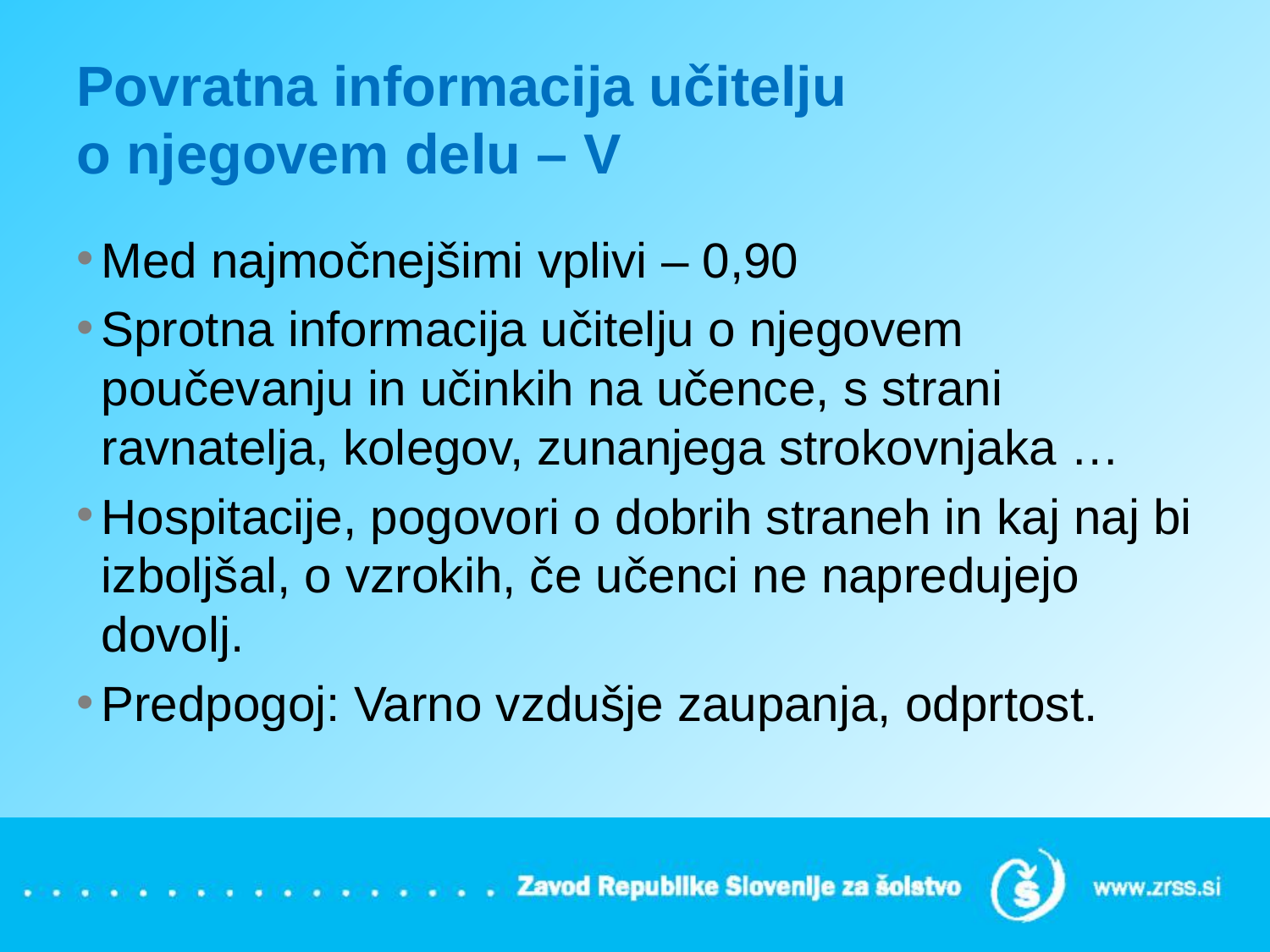

# Povratna informacija učitelju o njegovem delu – V
Med najmočnejšimi vplivi – 0,90
Sprotna informacija učitelju o njegovem poučevanju in učinkih na učence, s strani ravnatelja, kolegov, zunanjega strokovnjaka …
Hospitacije, pogovori o dobrih straneh in kaj naj bi izboljšal, o vzrokih, če učenci ne napredujejo dovolj.
Predpogoj: Varno vzdušje zaupanja, odprtost.